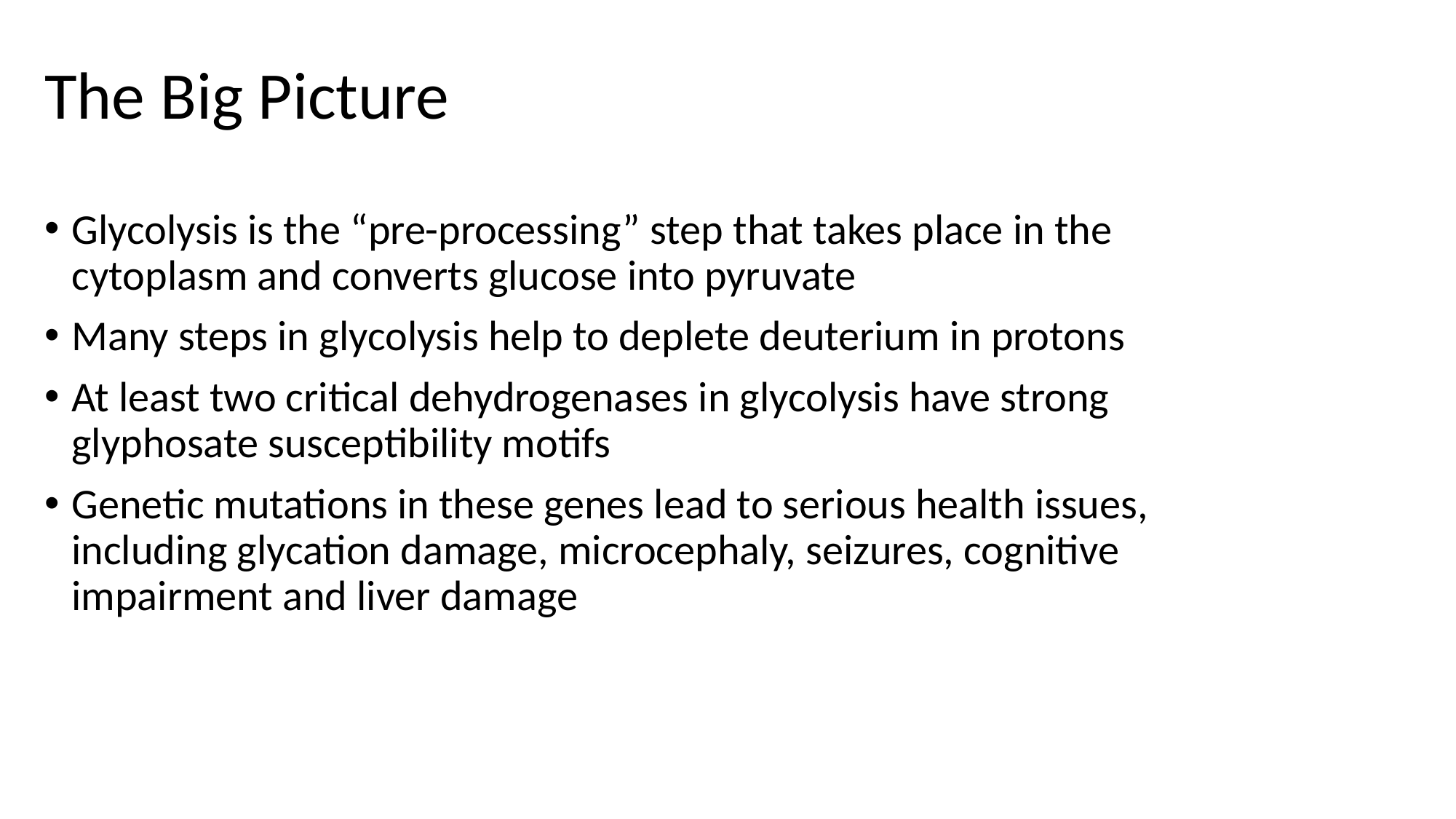

# The Big Picture
Glycolysis is the “pre-processing” step that takes place in the cytoplasm and converts glucose into pyruvate
Many steps in glycolysis help to deplete deuterium in protons
At least two critical dehydrogenases in glycolysis have strong glyphosate susceptibility motifs
Genetic mutations in these genes lead to serious health issues, including glycation damage, microcephaly, seizures, cognitive impairment and liver damage